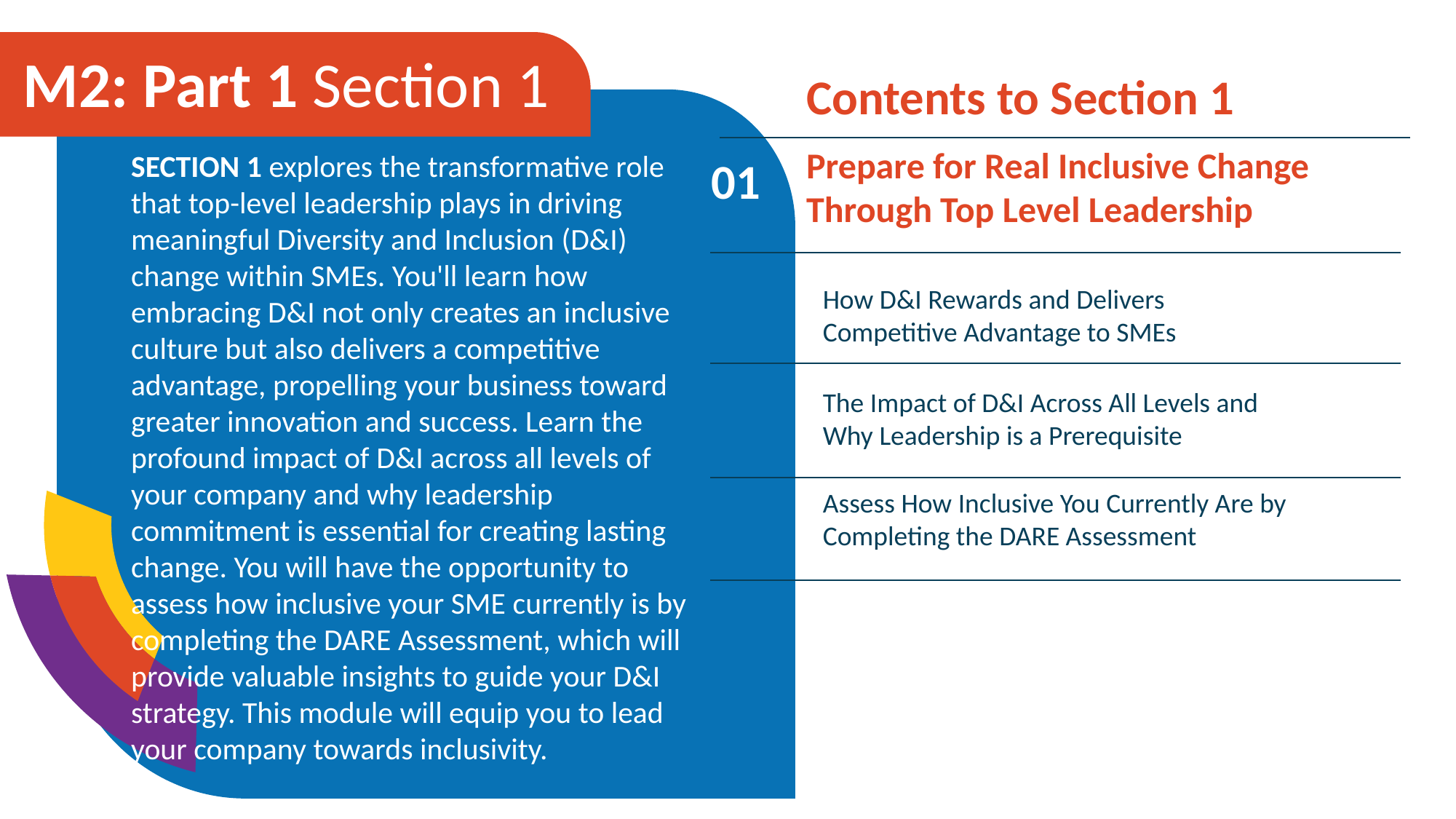

M2: Part 1 Section 1
Contents to Section 1
SECTION 1 explores the transformative role that top-level leadership plays in driving meaningful Diversity and Inclusion (D&I) change within SMEs. You'll learn how embracing D&I not only creates an inclusive culture but also delivers a competitive advantage, propelling your business toward greater innovation and success. Learn the profound impact of D&I across all levels of your company and why leadership commitment is essential for creating lasting change. You will have the opportunity to assess how inclusive your SME currently is by completing the DARE Assessment, which will provide valuable insights to guide your D&I strategy. This module will equip you to lead your company towards inclusivity.
01
Prepare for Real Inclusive Change Through Top Level Leadership

How D&I Rewards and Delivers Competitive Advantage to SMEs
The Impact of D&I Across All Levels and Why Leadership is a Prerequisite
Assess How Inclusive You Currently Are by Completing the DARE Assessment